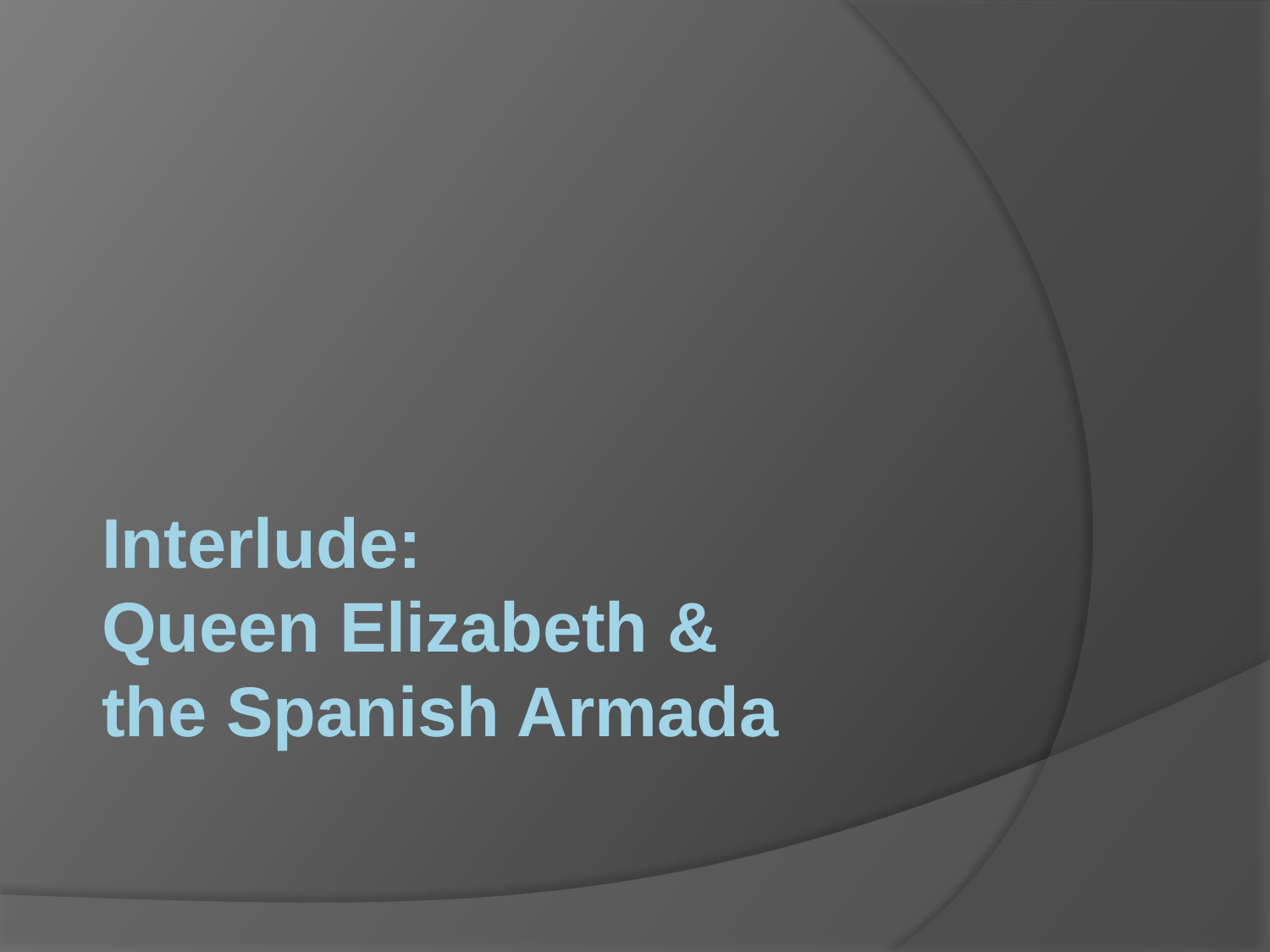

# Interlude: Queen Elizabeth & the Spanish Armada